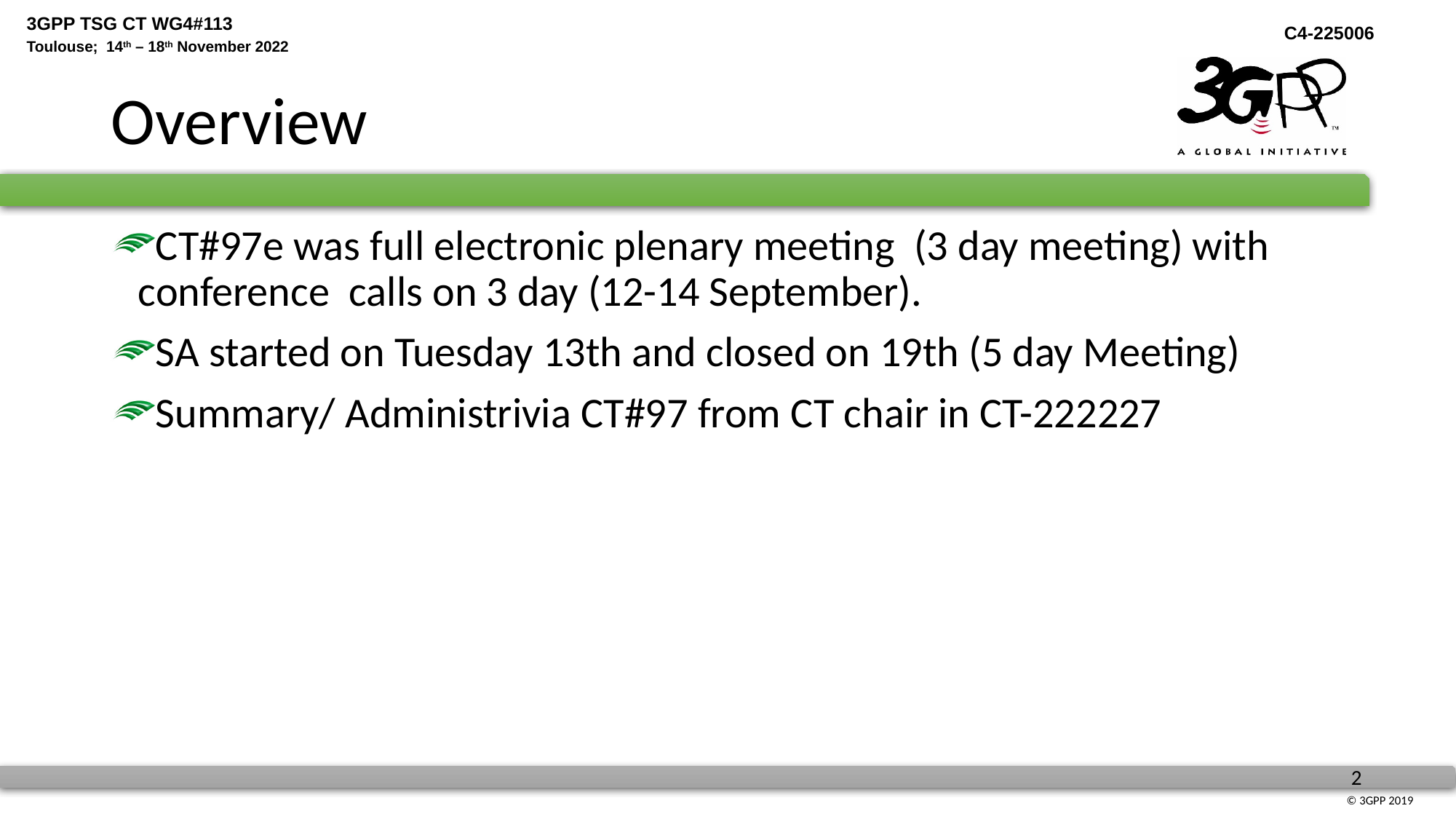

# Overview
CT#97e was full electronic plenary meeting  (3 day meeting) with conference  calls on 3 day (12-14 September).
SA started on Tuesday 13th and closed on 19th (5 day Meeting)
Summary/ Administrivia CT#97 from CT chair in CT-222227